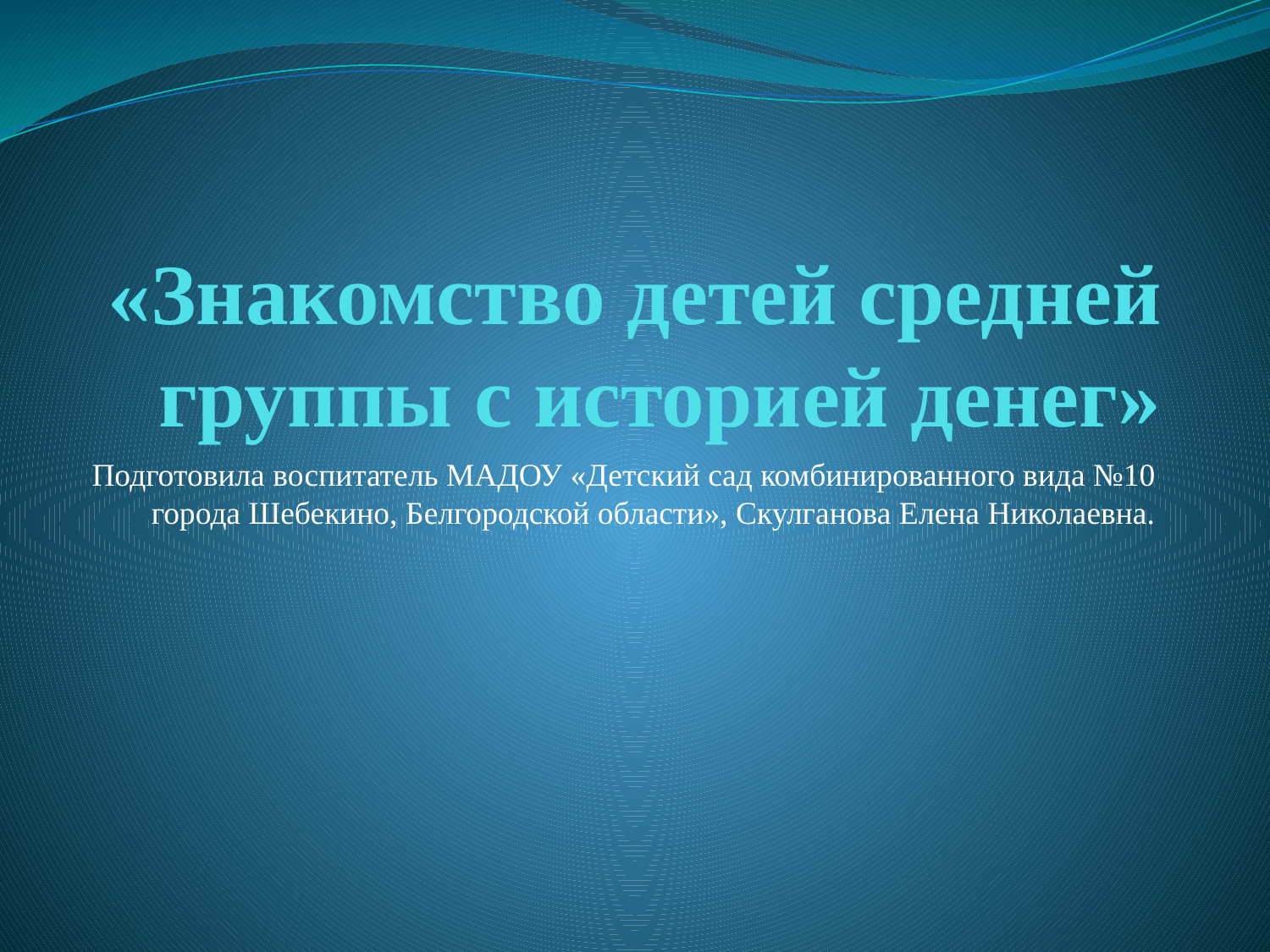

# «Знакомство детей средней группы с историей денег»
Подготовила воспитатель МАДОУ «Детский сад комбинированного вида №10 города Шебекино, Белгородской области», Скулганова Елена Николаевна.